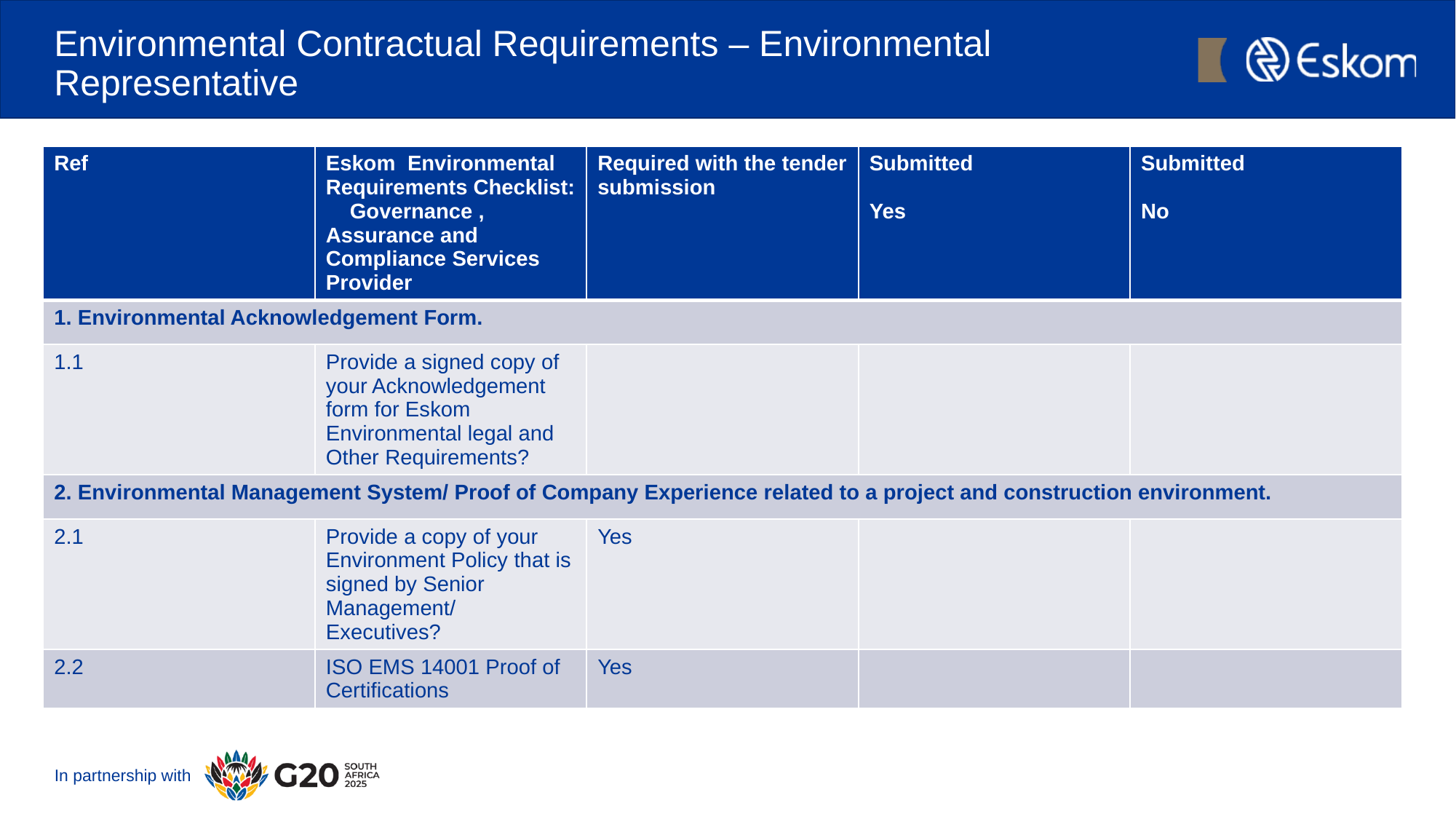

# Environmental Contractual Requirements – Environmental Representative
| Ref | Eskom Environmental Requirements Checklist: Governance , Assurance and Compliance Services Provider | Required with the tender submission | Submitted Yes | Submitted No |
| --- | --- | --- | --- | --- |
| 1. Environmental Acknowledgement Form. |  |  |  |  |
| 1.1 | Provide a signed copy of your Acknowledgement form for Eskom Environmental legal and Other Requirements? |  |  |  |
| 2. Environmental Management System/ Proof of Company Experience related to a project and construction environment. |  |  |  |  |
| 2.1 | Provide a copy of your Environment Policy that is signed by Senior Management/ Executives? | Yes |  |  |
| 2.2 | ISO EMS 14001 Proof of Certifications | Yes |  |  |